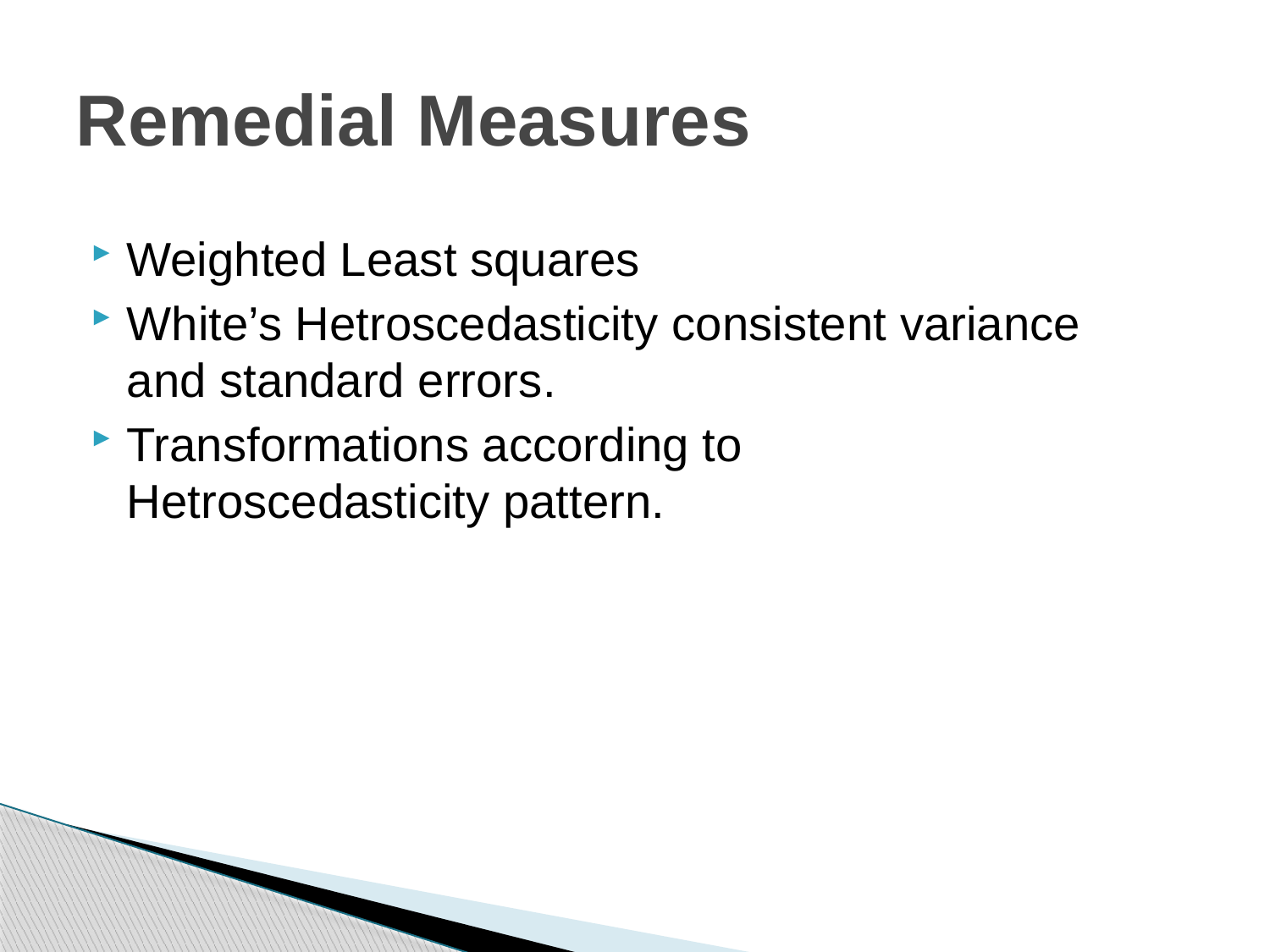

# Remedial Measures
Weighted Least squares
White’s Hetroscedasticity consistent variance and standard errors.
Transformations according to Hetroscedasticity pattern.